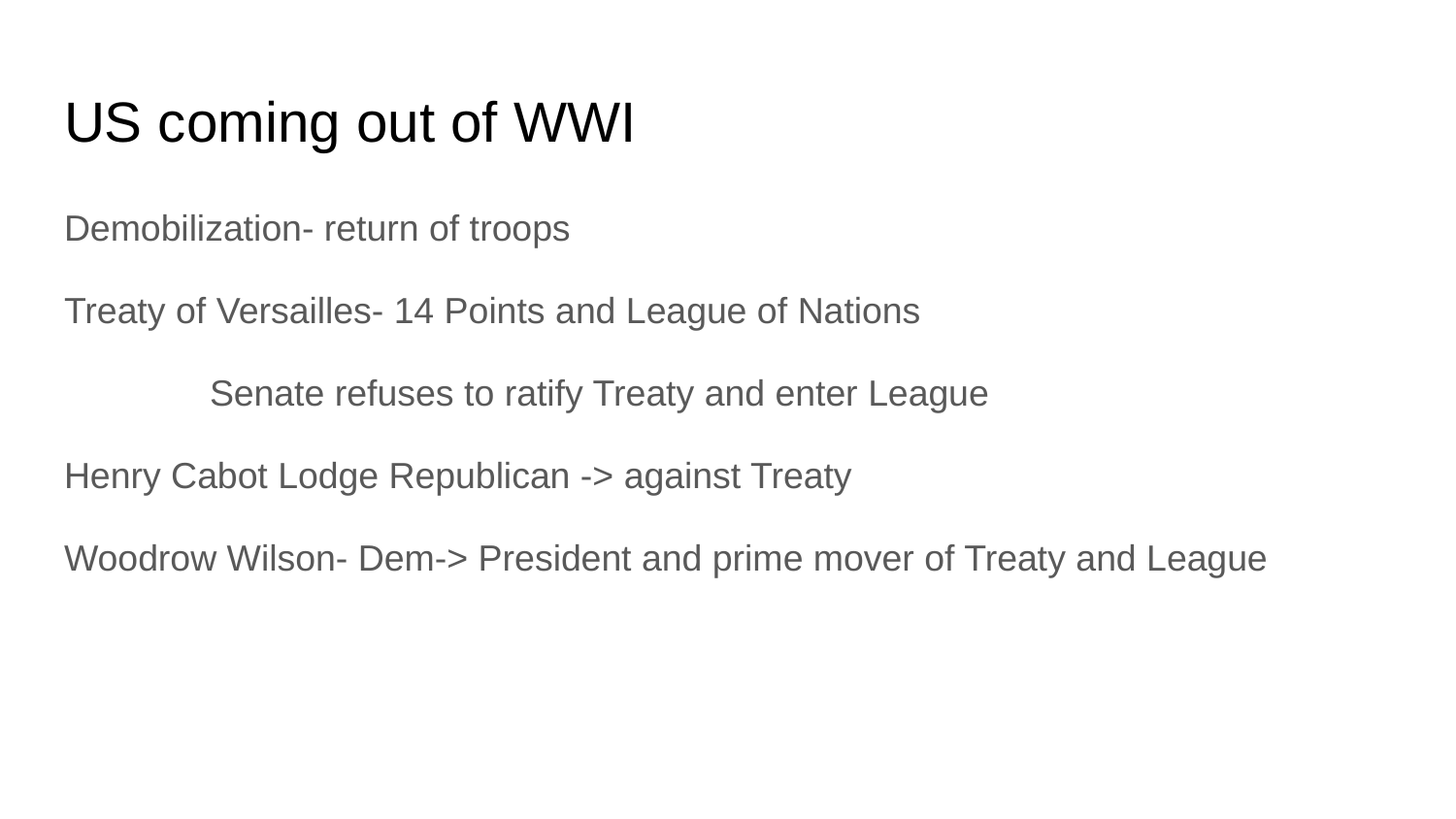

# US coming out of WWI
Demobilization- return of troops
Treaty of Versailles- 14 Points and League of Nations
	Senate refuses to ratify Treaty and enter League
Henry Cabot Lodge Republican -> against Treaty
Woodrow Wilson- Dem-> President and prime mover of Treaty and League